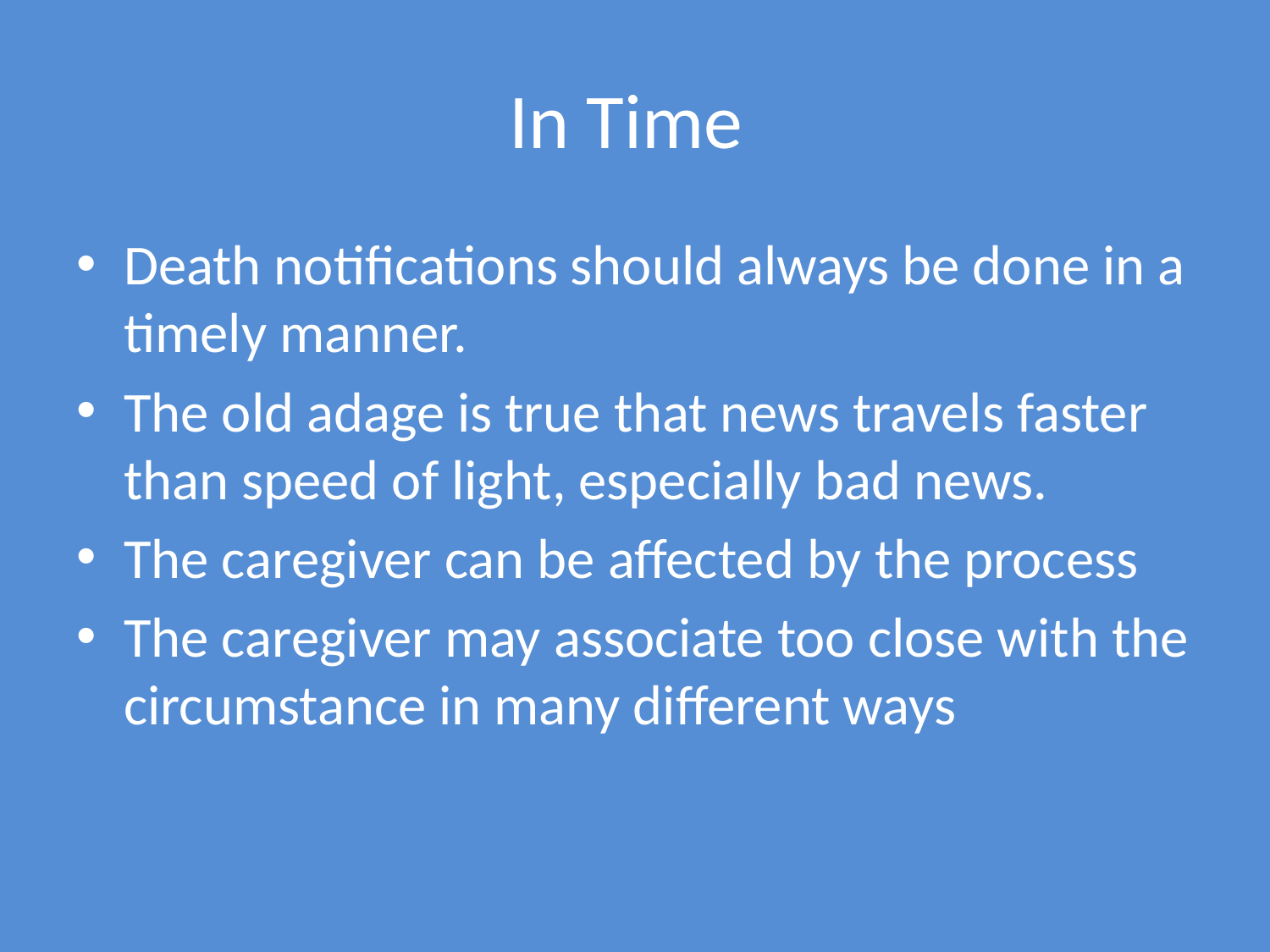

# In Time
Death notifications should always be done in a timely manner.
The old adage is true that news travels faster than speed of light, especially bad news.
The caregiver can be affected by the process
The caregiver may associate too close with the circumstance in many different ways